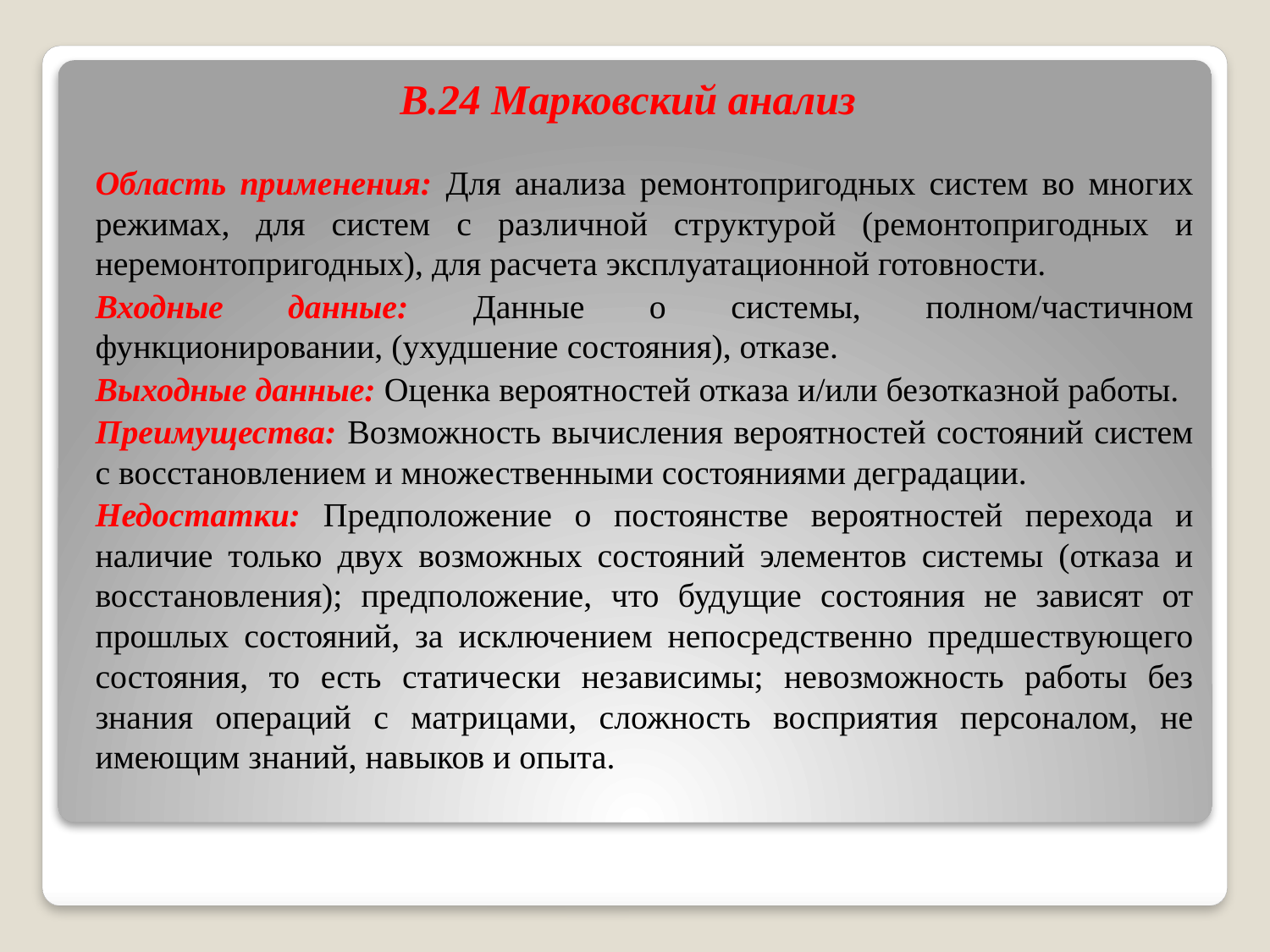

# В.24 Марковский анализ
Область применения: Для анализа ремонтопригодных систем во многих режимах, для систем с различной структурой (ремонтопригодных и неремонтопригодных), для расчета эксплуатационной готовности.
Входные данные: Данные о системы, полном/частичном функционировании, (ухудшение состояния), отказе.
Выходные данные: Оценка вероятностей отказа и/или безотказной работы.
Преимущества: Возможность вычисления вероятностей состояний систем с восстановлением и множественными состояниями деградации.
Недостатки: Предположение о постоянстве вероятностей перехода и наличие только двух возможных состояний элементов системы (отказа и восстановления); предположение, что будущие состояния не зависят от прошлых состояний, за исключением непосредственно предшествующего состояния, то есть статически независимы; невозможность работы без знания операций с матрицами, сложность восприятия персоналом, не имеющим знаний, навыков и опыта.